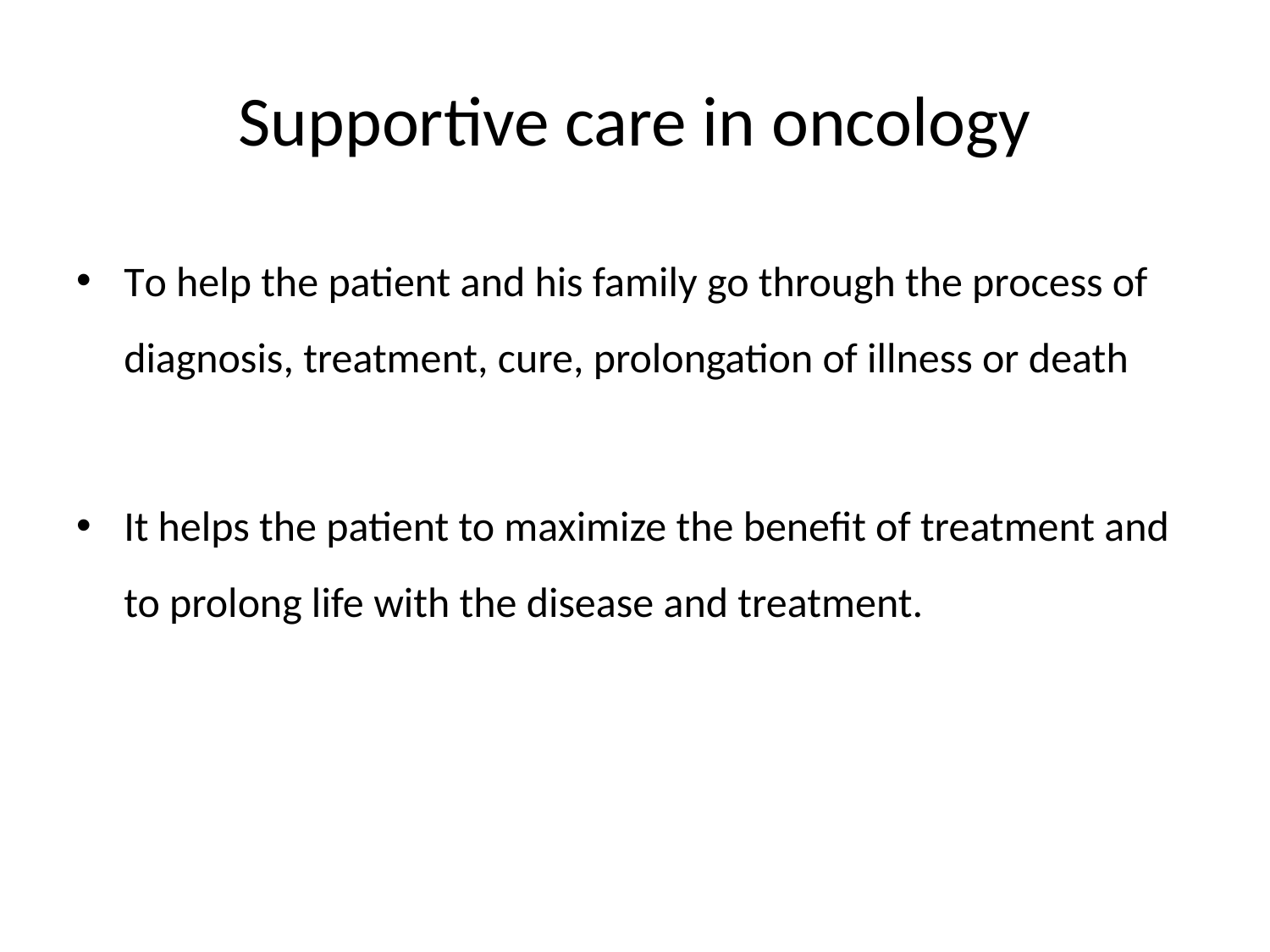

# Supportive care in oncology
To help the patient and his family go through the process of diagnosis, treatment, cure, prolongation of illness or death

It helps the patient to maximize the benefit of treatment and to prolong life with the disease and treatment.